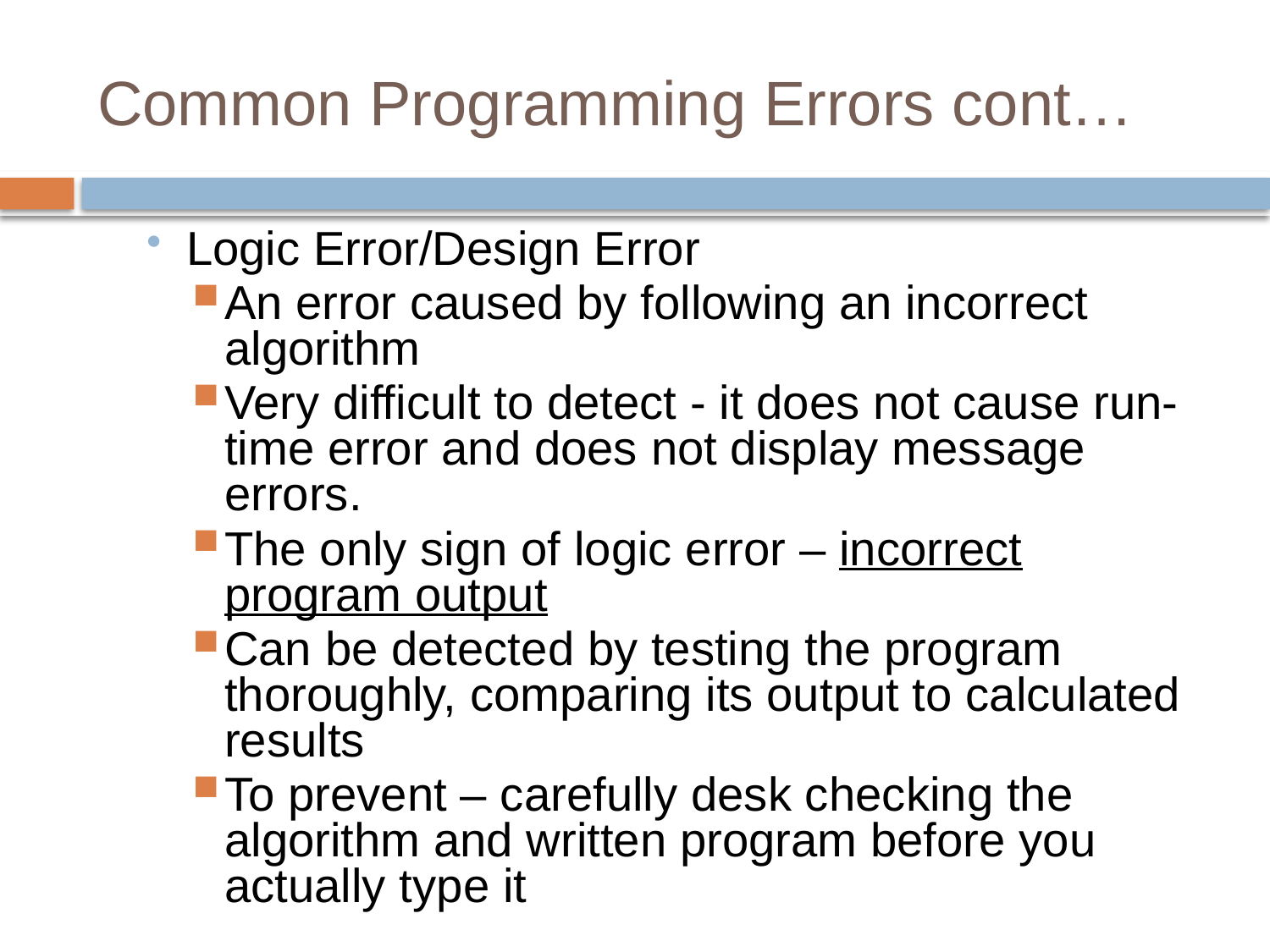

# Common Programming Errors cont…
Logic Error/Design Error
An error caused by following an incorrect algorithm
Very difficult to detect - it does not cause run-time error and does not display message errors.
The only sign of logic error – incorrect program output
Can be detected by testing the program thoroughly, comparing its output to calculated results
To prevent – carefully desk checking the algorithm and written program before you actually type it